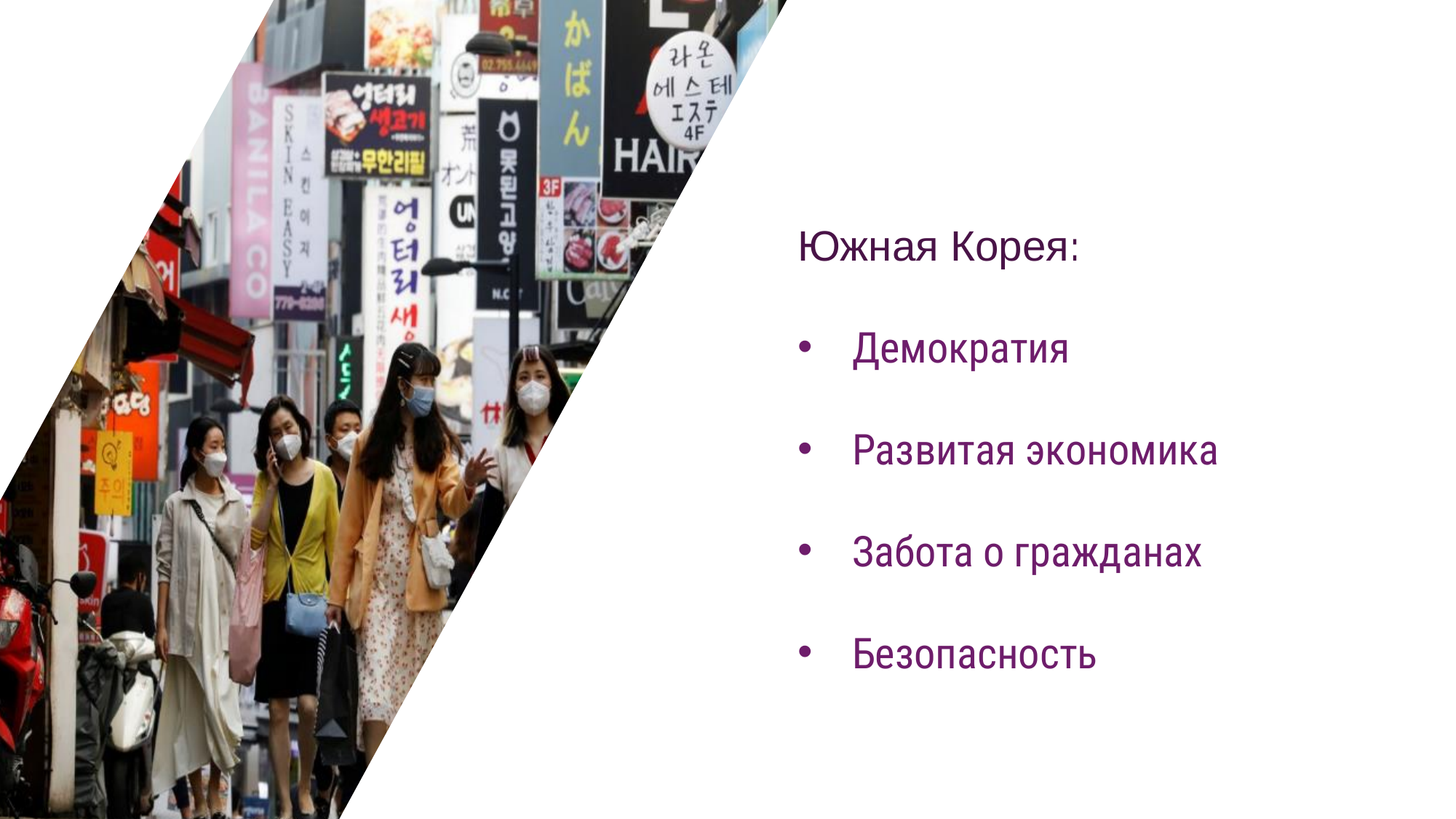

Отношение к старшим
Южная Корея:
Демократия
Развитая экономика
Забота о гражданах
Безопасность

с